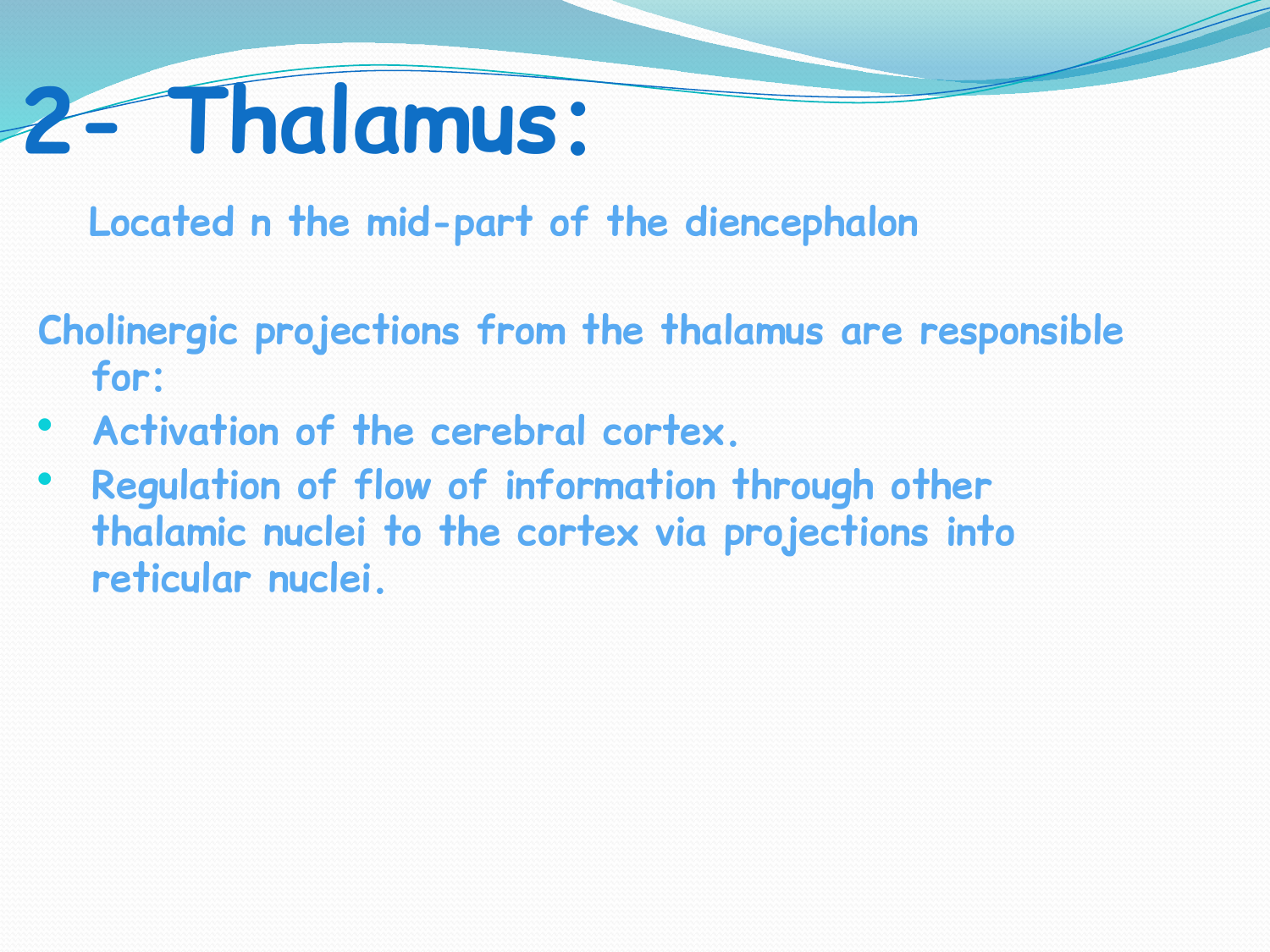

# 2- Thalamus:
   Located n the mid-part of the diencephalon

Cholinergic projections from the thalamus are responsible for:
Activation of the cerebral cortex.
Regulation of flow of information through other thalamic nuclei to the cortex via projections into reticular nuclei.